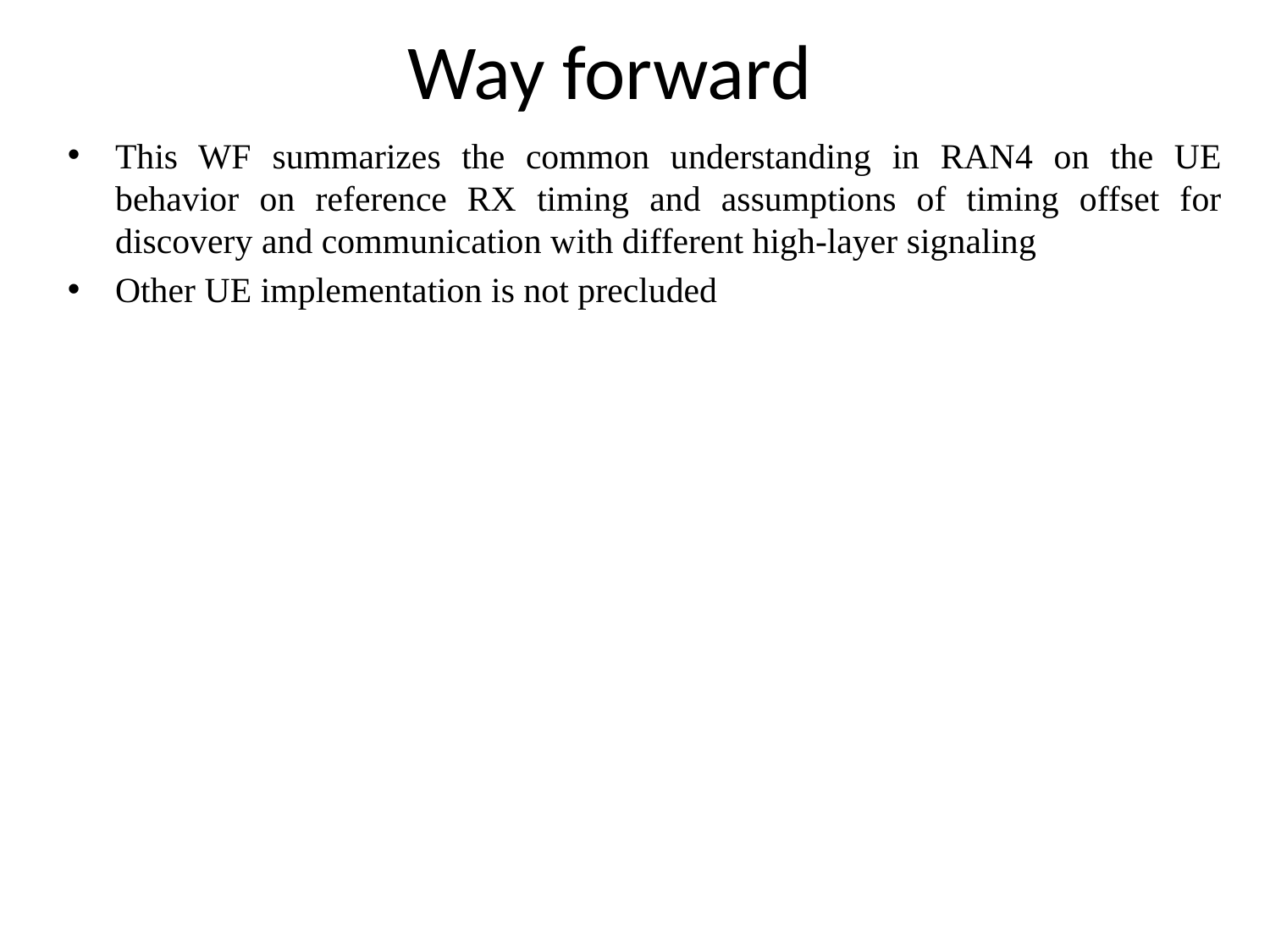

# Way forward
This WF summarizes the common understanding in RAN4 on the UE behavior on reference RX timing and assumptions of timing offset for discovery and communication with different high-layer signaling
Other UE implementation is not precluded